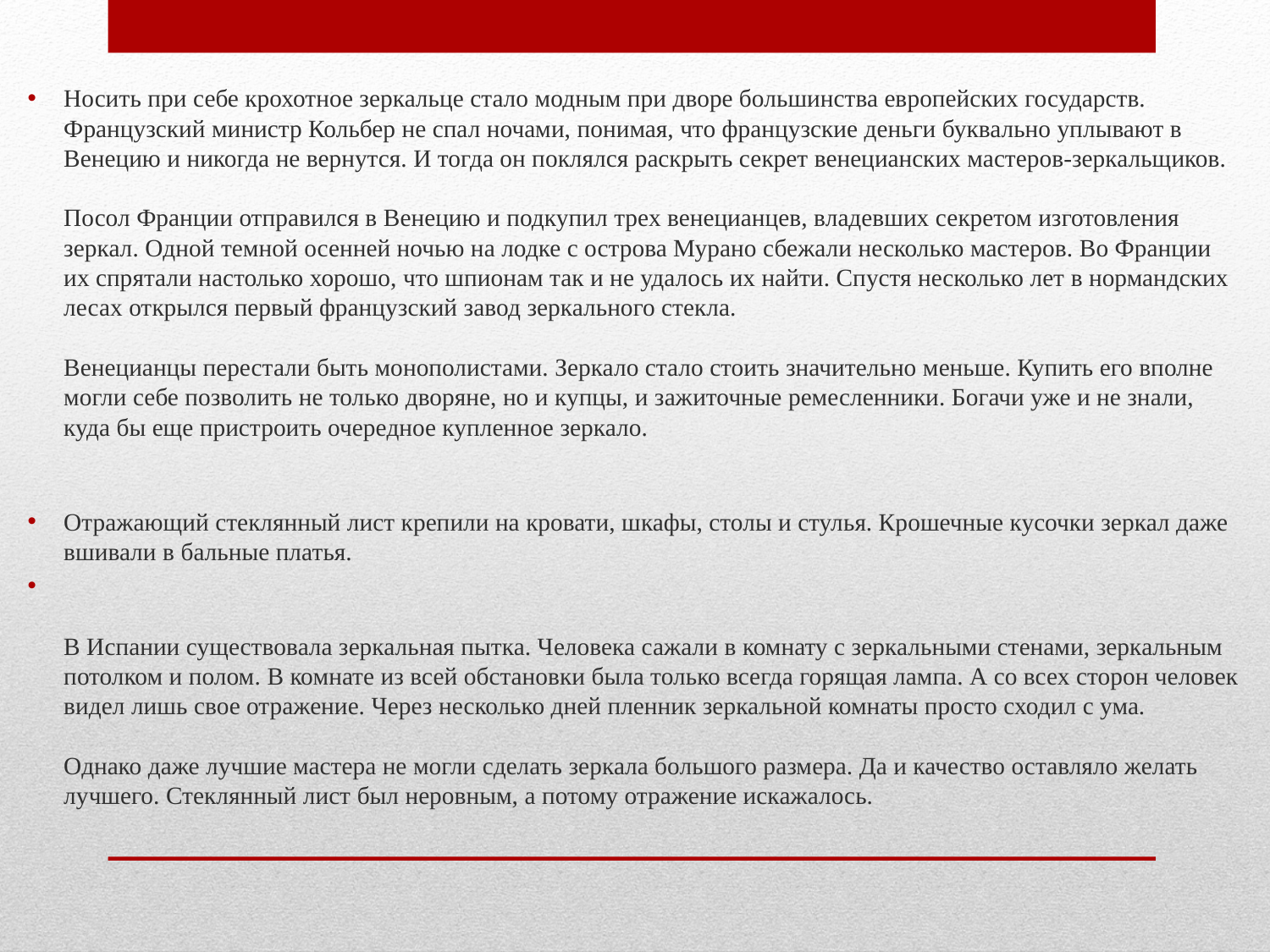

Носить при себе крохотное зеркальце стало модным при дворе большинства европейских государств. Французский министр Кольбер не спал ночами, понимая, что французские деньги буквально уплывают в Венецию и никогда не вернутся. И тогда он поклялся раскрыть секрет венецианских мастеров-зеркальщиков. 
Посол Франции отправился в Венецию и подкупил трех венецианцев, владевших секретом изготовления зеркал. Одной темной осенней ночью на лодке с острова Мурано сбежали несколько мастеров. Во Франции их спрятали настолько хорошо, что шпионам так и не удалось их найти. Спустя несколько лет в нормандских лесах открылся первый французский завод зеркального стекла. 
Венецианцы перестали быть монополистами. Зеркало стало стоить значительно меньше. Купить его вполне могли себе позволить не только дворяне, но и купцы, и зажиточные ремесленники. Богачи уже и не знали, куда бы еще пристроить очередное купленное зеркало.
Отражающий стеклянный лист крепили на кровати, шкафы, столы и стулья. Крошечные кусочки зеркал даже вшивали в бальные платья.
В Испании существовала зеркальная пытка. Человека сажали в комнату с зеркальными стенами, зеркальным потолком и полом. В комнате из всей обстановки была только всегда горящая лампа. А со всех сторон человек видел лишь свое отражение. Через несколько дней пленник зеркальной комнаты просто сходил с ума.
Однако даже лучшие мастера не могли сделать зеркала большого размера. Да и качество оставляло желать лучшего. Стеклянный лист был неровным, а потому отражение искажалось.